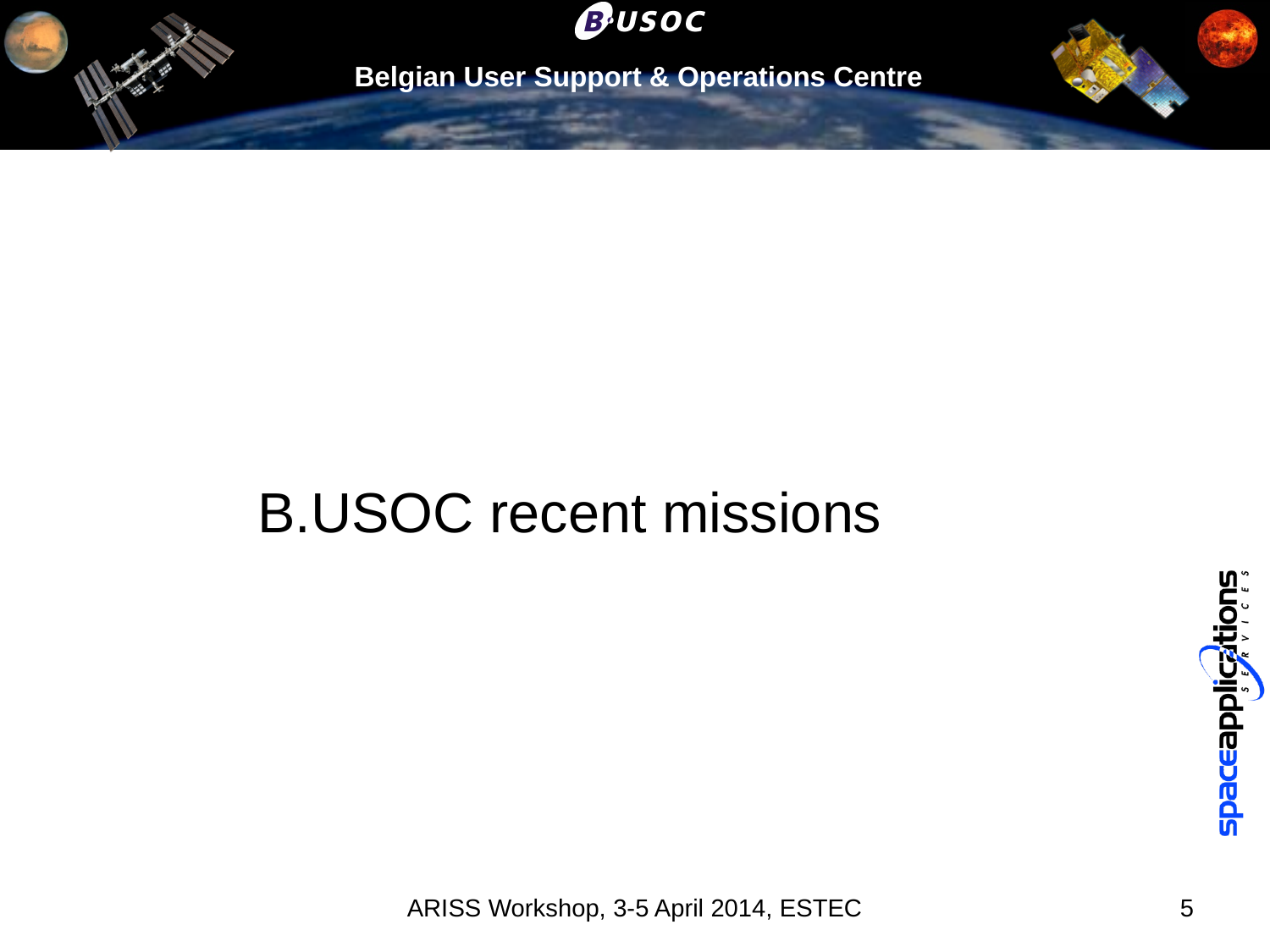

# B.USOC recent missions
ARISS Workshop, 3-5 April 2014, ESTEC
5